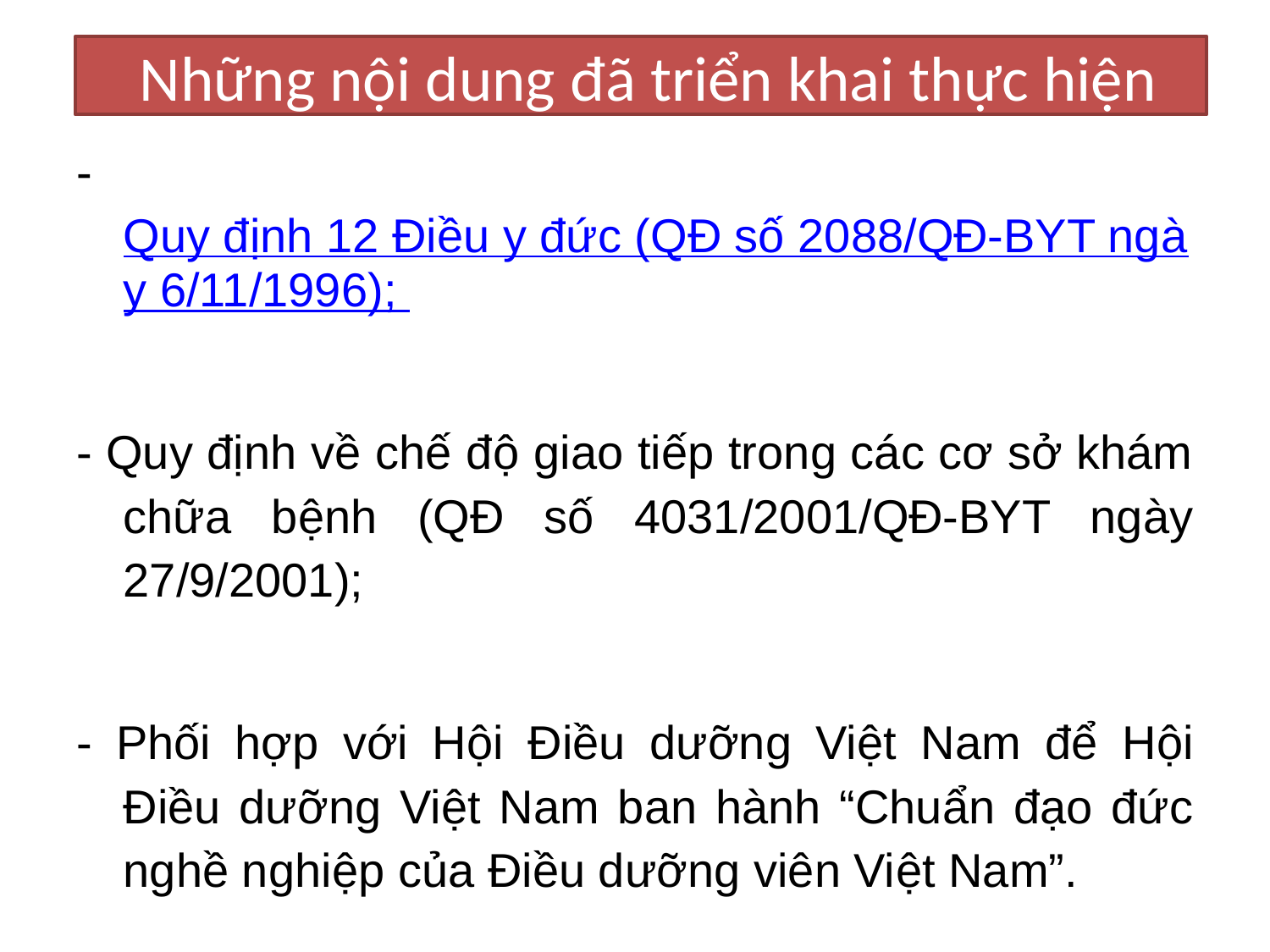

# Những nội dung đã triển khai thực hiện
- Quy định 12 Điều y đức (QĐ số 2088/QĐ-BYT ngày 6/11/1996);

- Quy định về chế độ giao tiếp trong các cơ sở khám chữa bệnh (QĐ số 4031/2001/QĐ-BYT ngày 27/9/2001);

- Phối hợp với Hội Điều dưỡng Việt Nam để Hội Điều dưỡng Việt Nam ban hành “Chuẩn đạo đức nghề nghiệp của Điều dưỡng viên Việt Nam”.